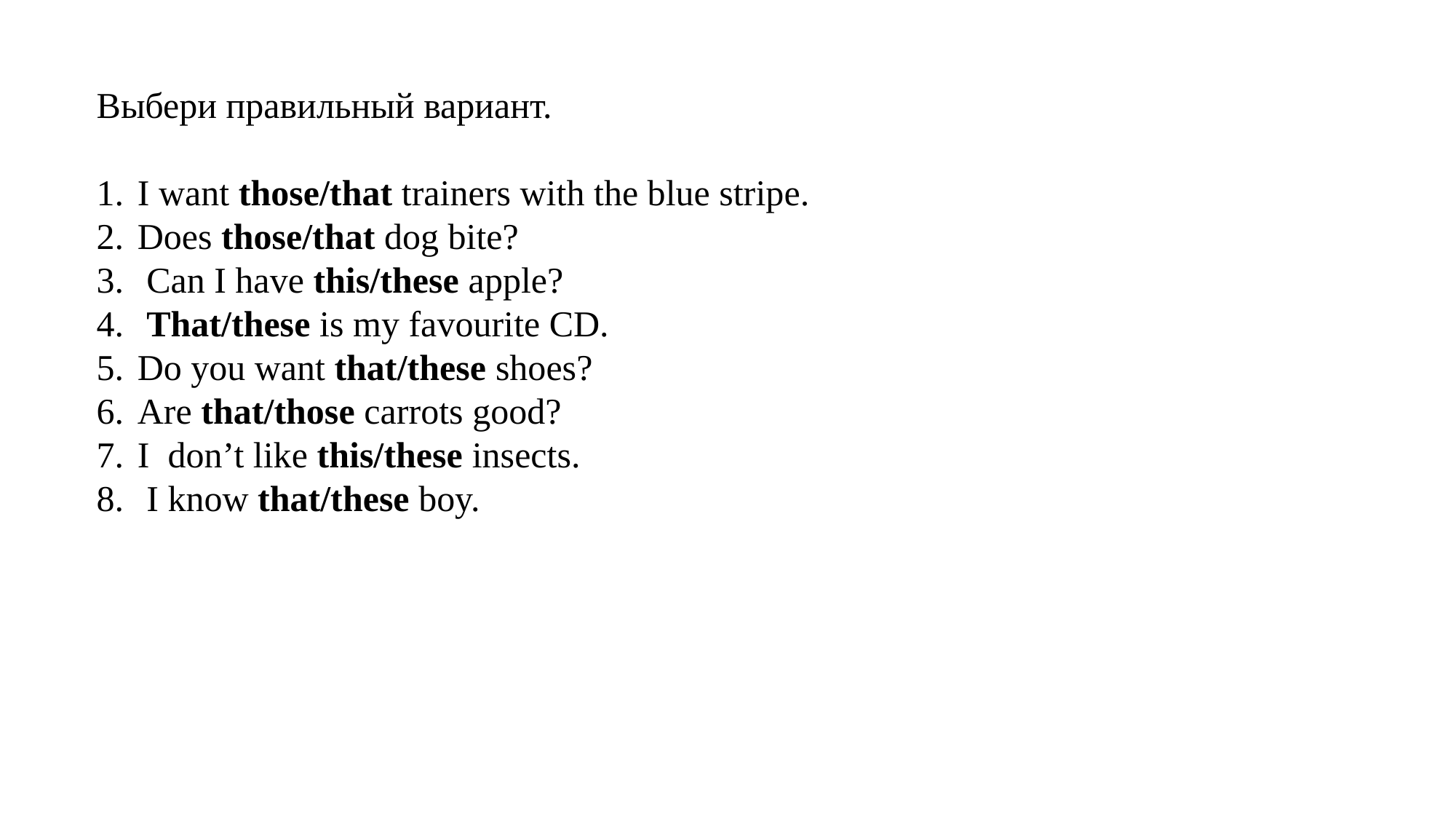

Выбери правильный вариант.

I want those/that trainers with the blue stripe.
Does those/that dog bite?
 Can I have this/these apple?
 That/these is my favourite CD.
Do you want that/these shoes?
Are that/those carrots good?
I  don’t like this/these insects.
 I know that/these boy.